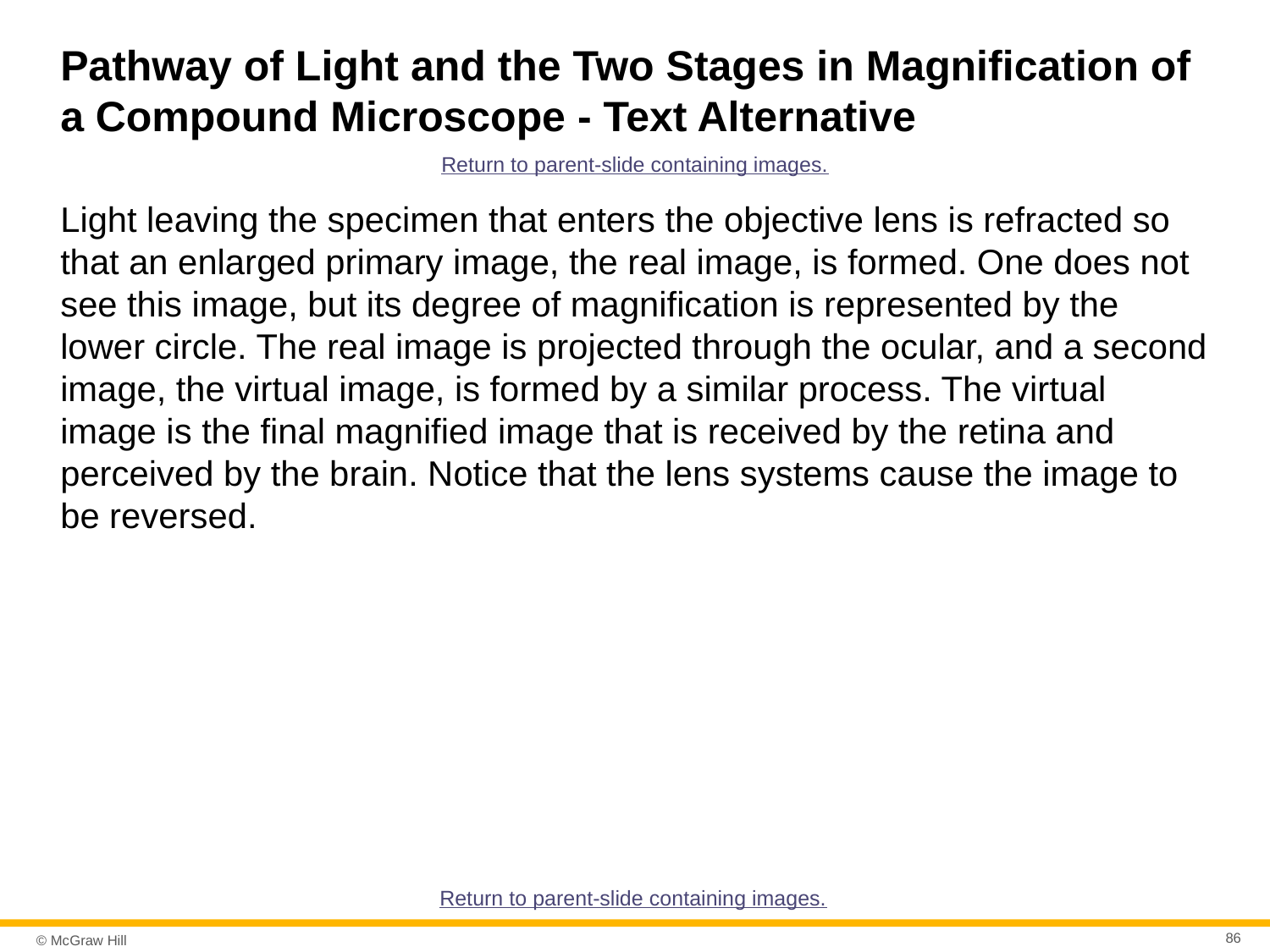

# Pathway of Light and the Two Stages in Magnification of a Compound Microscope - Text Alternative
Return to parent-slide containing images.
Light leaving the specimen that enters the objective lens is refracted so that an enlarged primary image, the real image, is formed. One does not see this image, but its degree of magnification is represented by the lower circle. The real image is projected through the ocular, and a second image, the virtual image, is formed by a similar process. The virtual image is the final magnified image that is received by the retina and perceived by the brain. Notice that the lens systems cause the image to be reversed.
Return to parent-slide containing images.